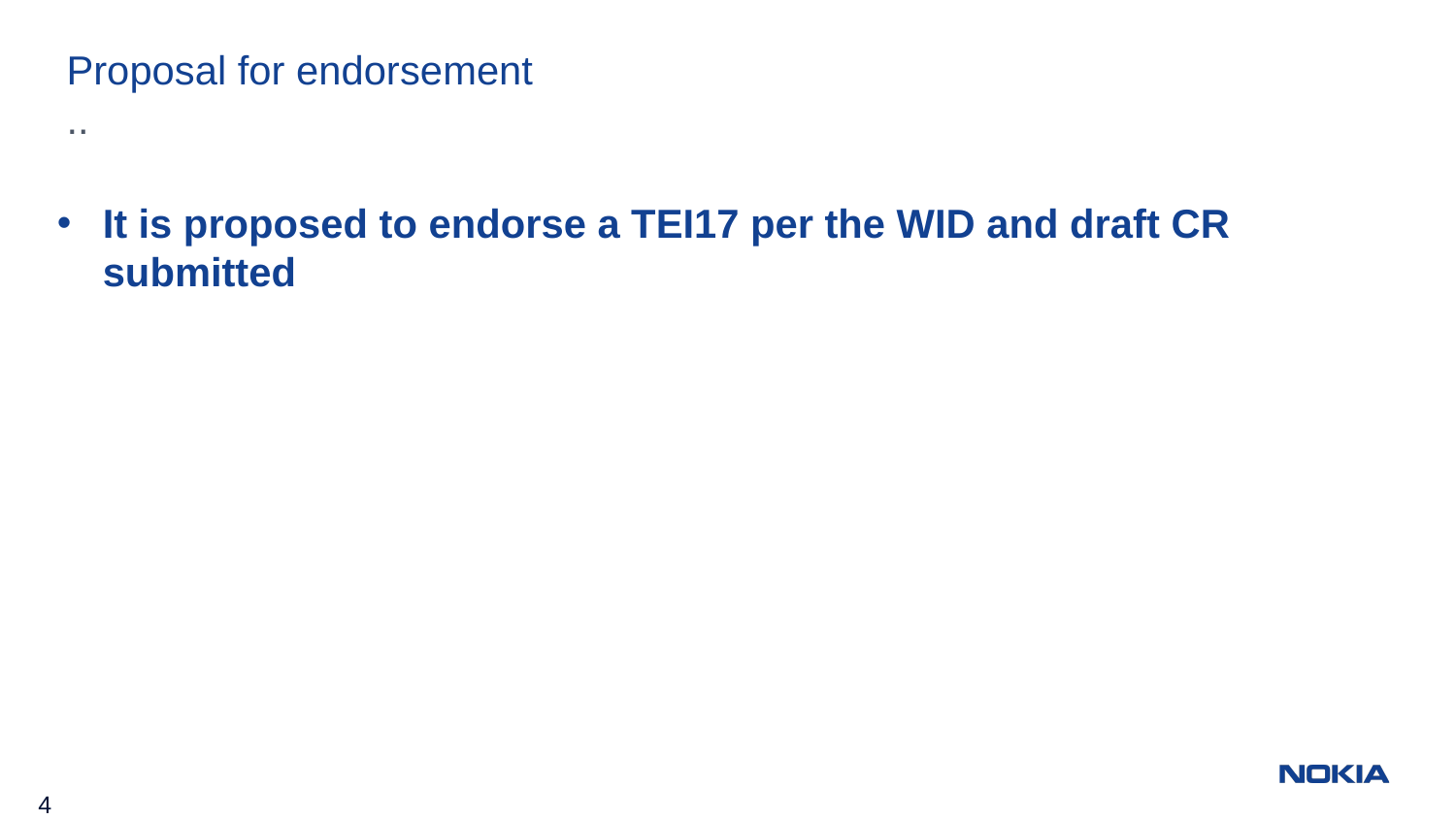

# Proposal for endorsement
..

It is proposed to endorse a TEI17 per the WID and draft CR submitted